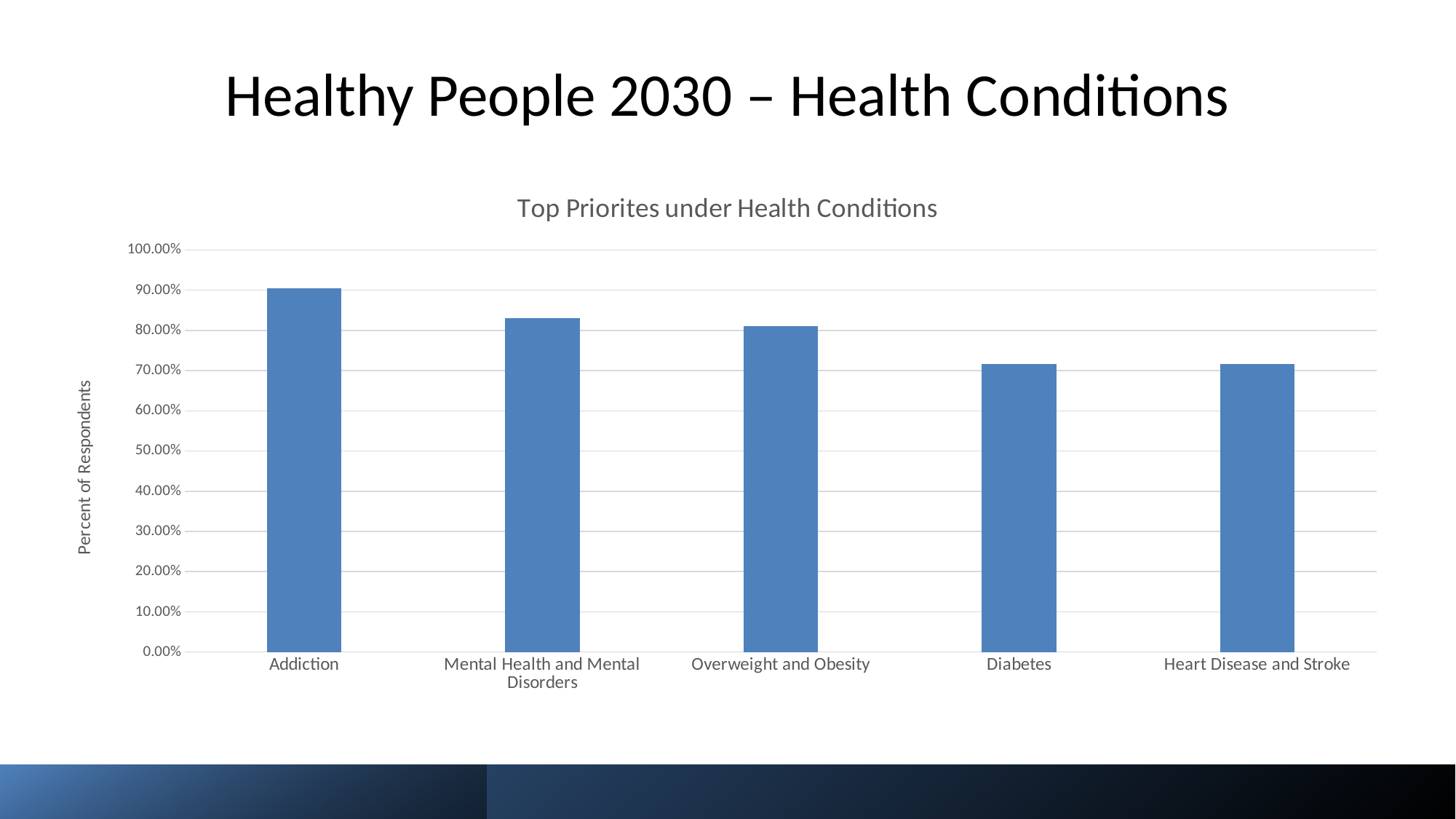

# Healthy People 2030 – Health Conditions

### Chart: Top Priorites under Health Conditions

| Category |  |
|---|---|
| Addiction | 0.9056603773584906 |
| Mental Health and Mental Disorders | 0.8301886792452831 |
| Overweight and Obesity | 0.8113207547169812 |
| Diabetes | 0.7169811320754716 |
| Heart Disease and Stroke | 0.7169811320754716 |